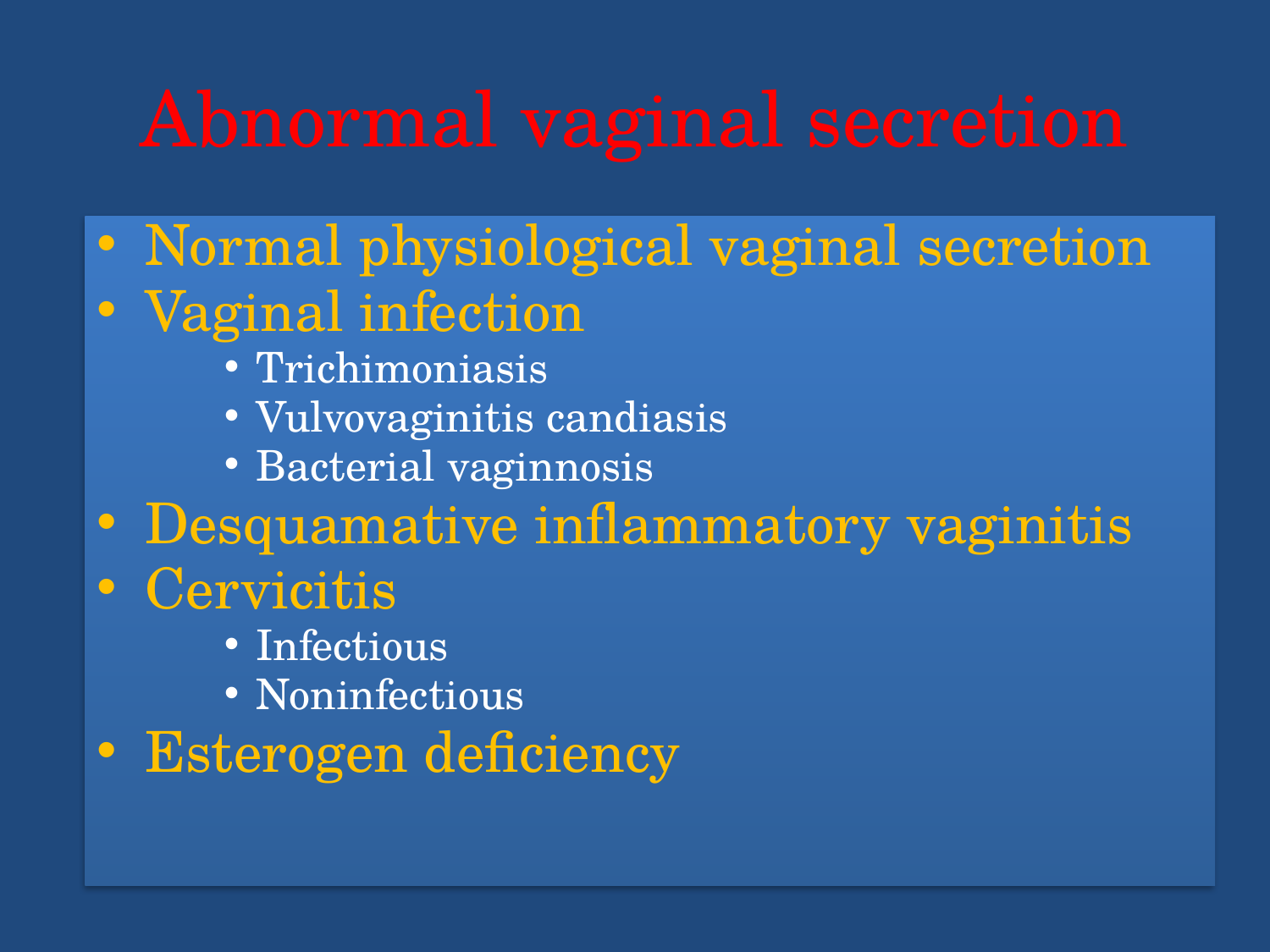

Abnormal vaginal secretion
Normal physiological vaginal secretion
Vaginal infection
Trichimoniasis
Vulvovaginitis candiasis
Bacterial vaginnosis
Desquamative inflammatory vaginitis
Cervicitis
Infectious
Noninfectious
Esterogen deficiency